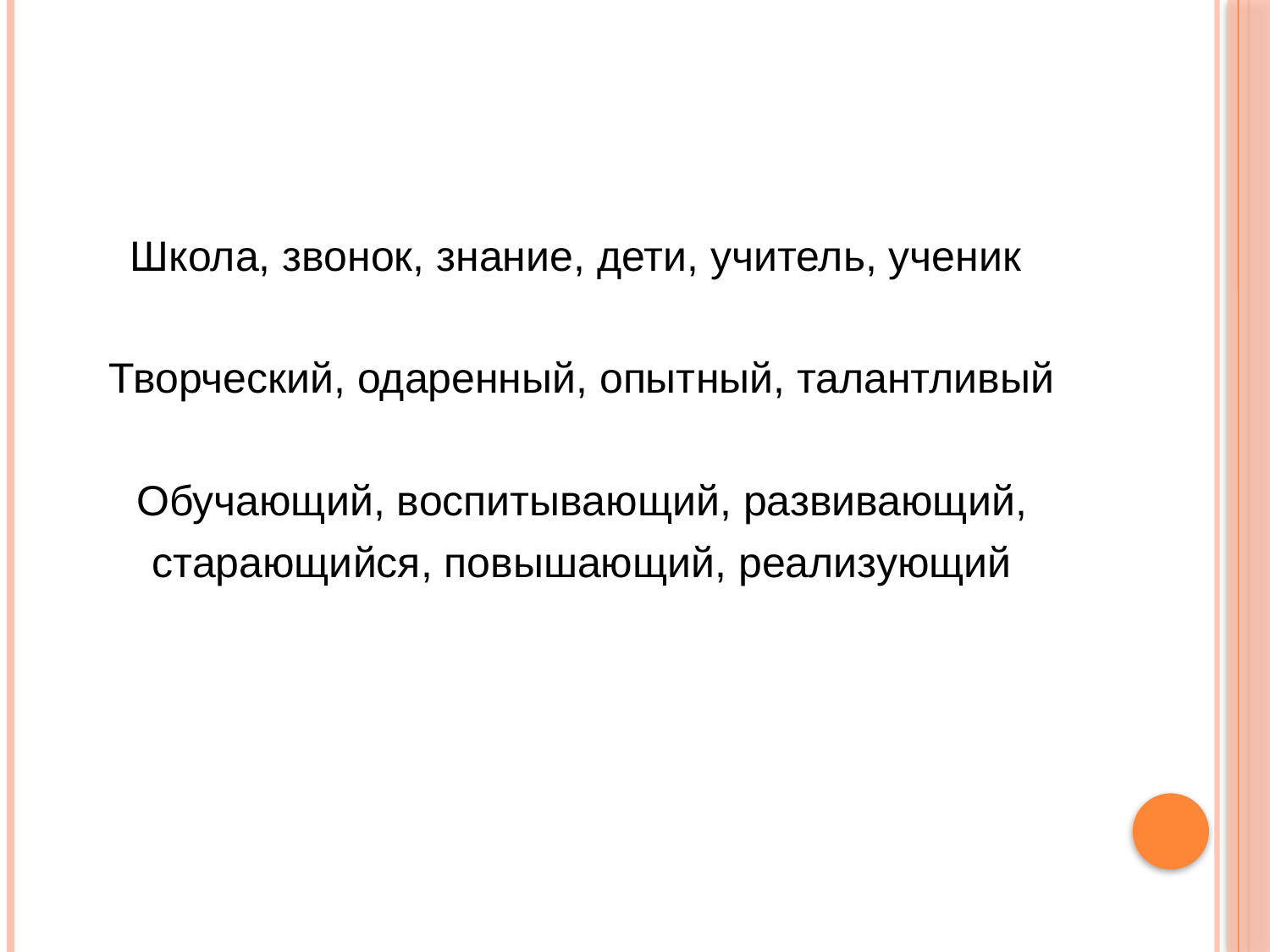

Школа, звонок, знание, дети, учитель, ученик

Творческий, одаренный, опытный, талантливый

Обучающий, воспитывающий, развивающий,
старающийся, повышающий, реализующий